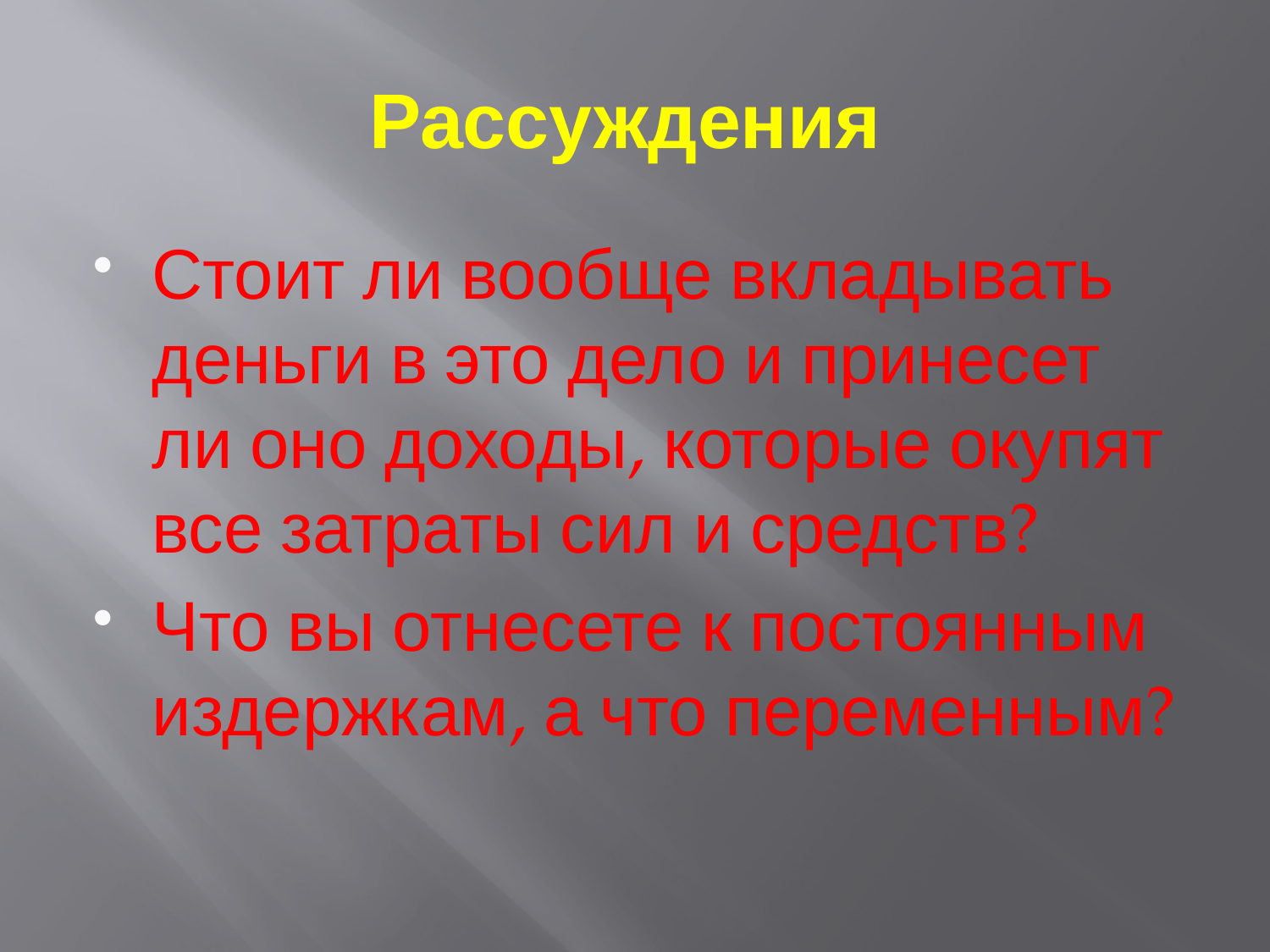

# Рассуждения
Стоит ли вообще вкладывать деньги в это дело и принесет ли оно доходы, которые окупят все затраты сил и средств?
Что вы отнесете к постоянным издержкам, а что переменным?